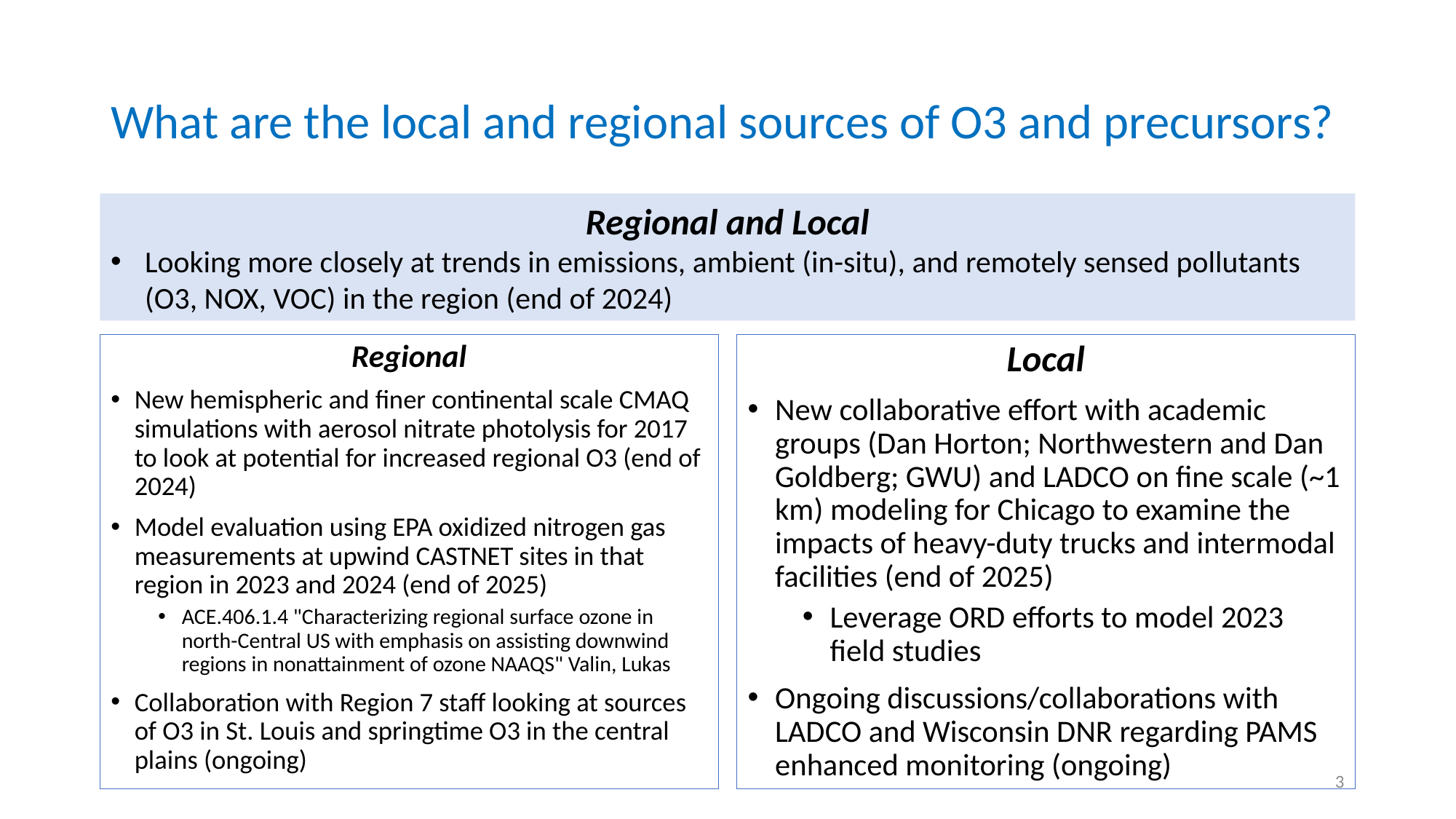

# What are the local and regional sources of O3 and precursors?
Regional and Local
Looking more closely at trends in emissions, ambient (in-situ), and remotely sensed pollutants (O3, NOX, VOC) in the region (end of 2024)
Regional
New hemispheric and finer continental scale CMAQ simulations with aerosol nitrate photolysis for 2017 to look at potential for increased regional O3 (end of 2024)
Model evaluation using EPA oxidized nitrogen gas measurements at upwind CASTNET sites in that region in 2023 and 2024 (end of 2025)
ACE.406.1.4 "Characterizing regional surface ozone in north-Central US with emphasis on assisting downwind regions in nonattainment of ozone NAAQS" Valin, Lukas
Collaboration with Region 7 staff looking at sources of O3 in St. Louis and springtime O3 in the central plains (ongoing)
Local
New collaborative effort with academic groups (Dan Horton; Northwestern and Dan Goldberg; GWU) and LADCO on fine scale (~1 km) modeling for Chicago to examine the impacts of heavy-duty trucks and intermodal facilities (end of 2025)
Leverage ORD efforts to model 2023 field studies
Ongoing discussions/collaborations with LADCO and Wisconsin DNR regarding PAMS enhanced monitoring (ongoing)
3